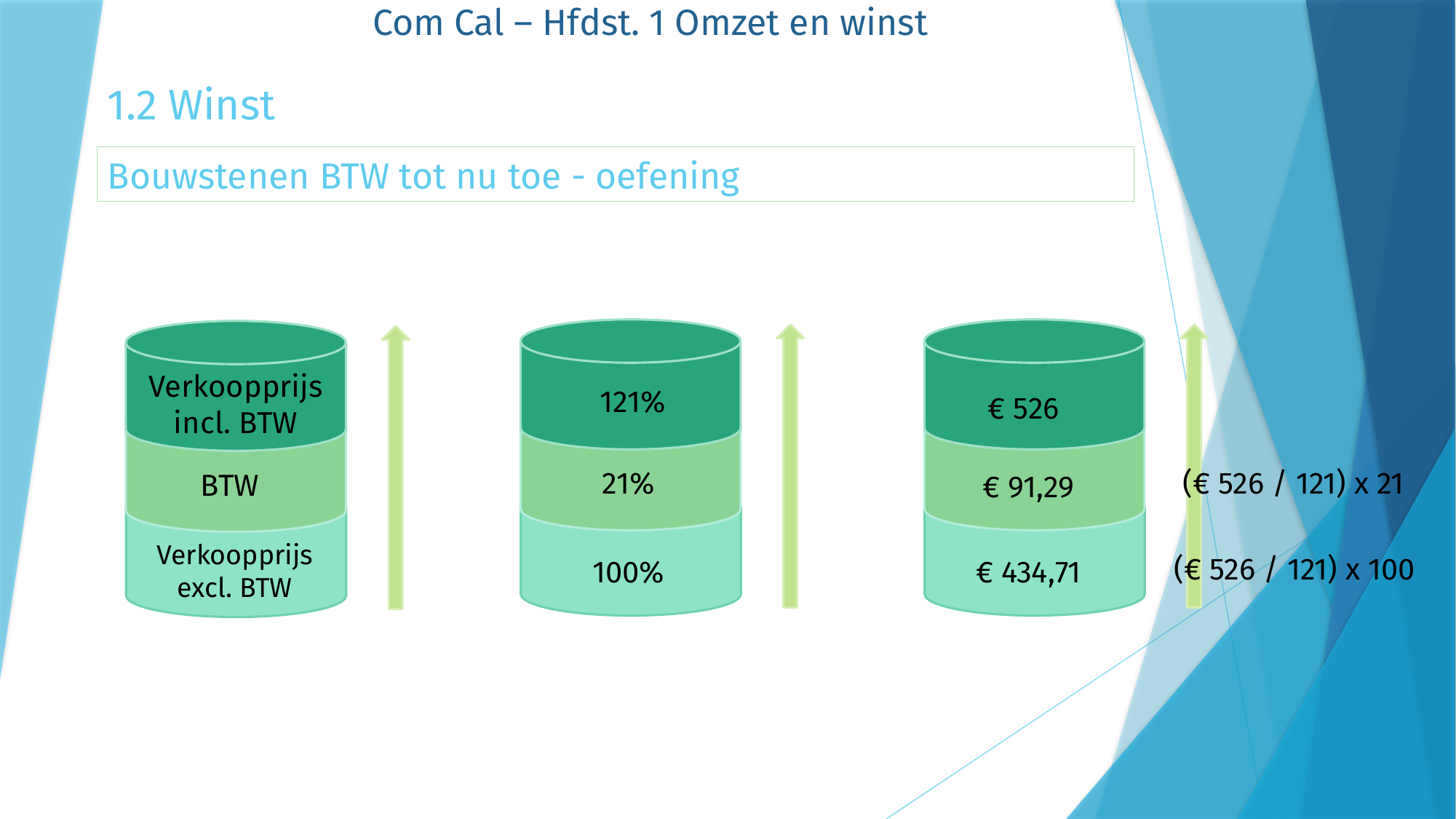

Com Cal – Hfdst. 1 Omzet en winst
1.2 Winst
Bouwstenen BTW tot nu toe - oefening

Verkoopprijs incl. BTW
121%
€ 526

21%
(€ 526 / 121) x 21
BTW
€ 91,29

Verkoopprijs excl. BTW
(€ 526 / 121) x 100
100%
€ 434,71